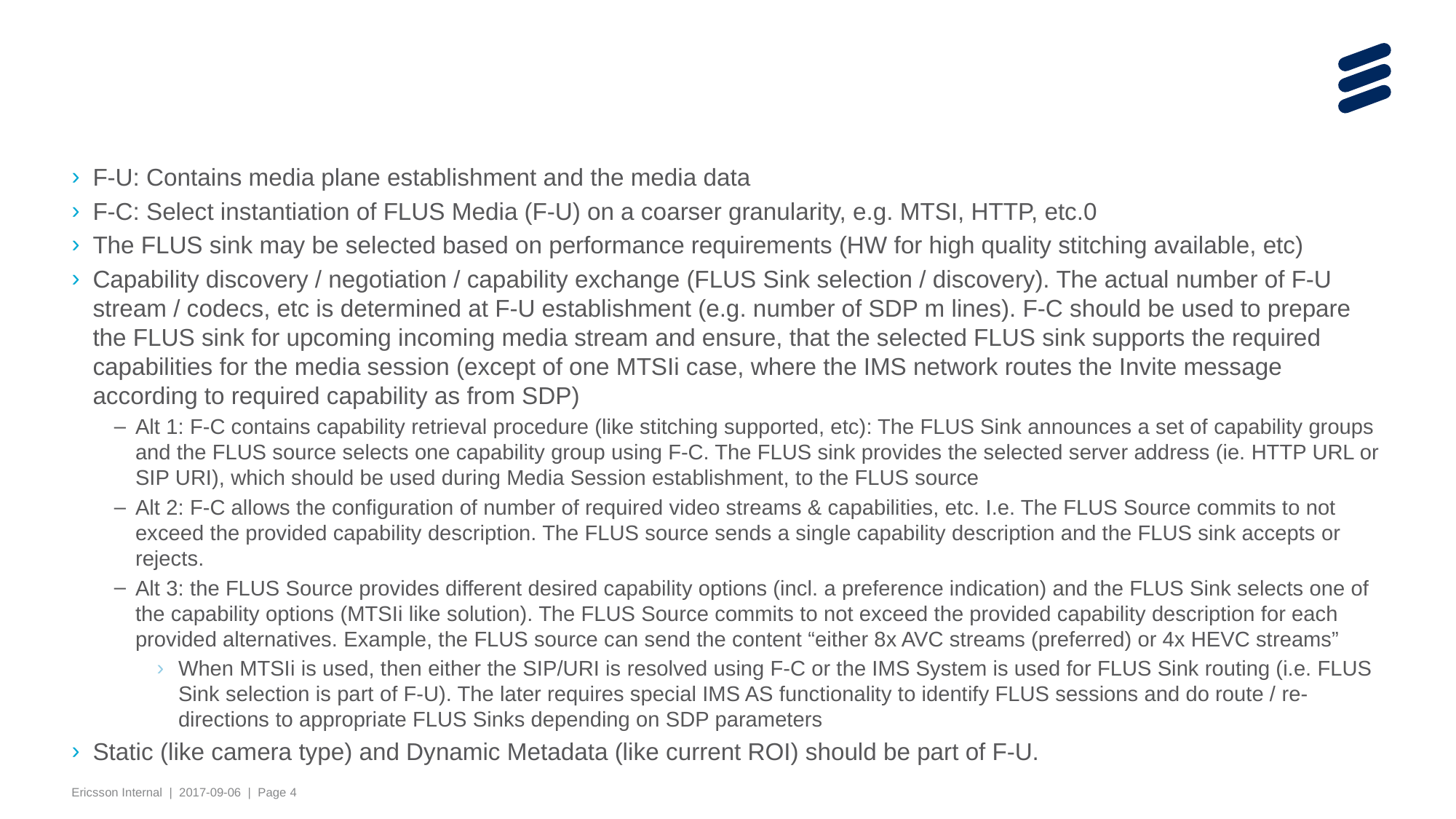

#
F-U: Contains media plane establishment and the media data
F-C: Select instantiation of FLUS Media (F-U) on a coarser granularity, e.g. MTSI, HTTP, etc.0
The FLUS sink may be selected based on performance requirements (HW for high quality stitching available, etc)
Capability discovery / negotiation / capability exchange (FLUS Sink selection / discovery). The actual number of F-U stream / codecs, etc is determined at F-U establishment (e.g. number of SDP m lines). F-C should be used to prepare the FLUS sink for upcoming incoming media stream and ensure, that the selected FLUS sink supports the required capabilities for the media session (except of one MTSIi case, where the IMS network routes the Invite message according to required capability as from SDP)
Alt 1: F-C contains capability retrieval procedure (like stitching supported, etc): The FLUS Sink announces a set of capability groups and the FLUS source selects one capability group using F-C. The FLUS sink provides the selected server address (ie. HTTP URL or SIP URI), which should be used during Media Session establishment, to the FLUS source
Alt 2: F-C allows the configuration of number of required video streams & capabilities, etc. I.e. The FLUS Source commits to not exceed the provided capability description. The FLUS source sends a single capability description and the FLUS sink accepts or rejects.
Alt 3: the FLUS Source provides different desired capability options (incl. a preference indication) and the FLUS Sink selects one of the capability options (MTSIi like solution). The FLUS Source commits to not exceed the provided capability description for each provided alternatives. Example, the FLUS source can send the content “either 8x AVC streams (preferred) or 4x HEVC streams”
When MTSIi is used, then either the SIP/URI is resolved using F-C or the IMS System is used for FLUS Sink routing (i.e. FLUS Sink selection is part of F-U). The later requires special IMS AS functionality to identify FLUS sessions and do route / re-directions to appropriate FLUS Sinks depending on SDP parameters
Static (like camera type) and Dynamic Metadata (like current ROI) should be part of F-U.